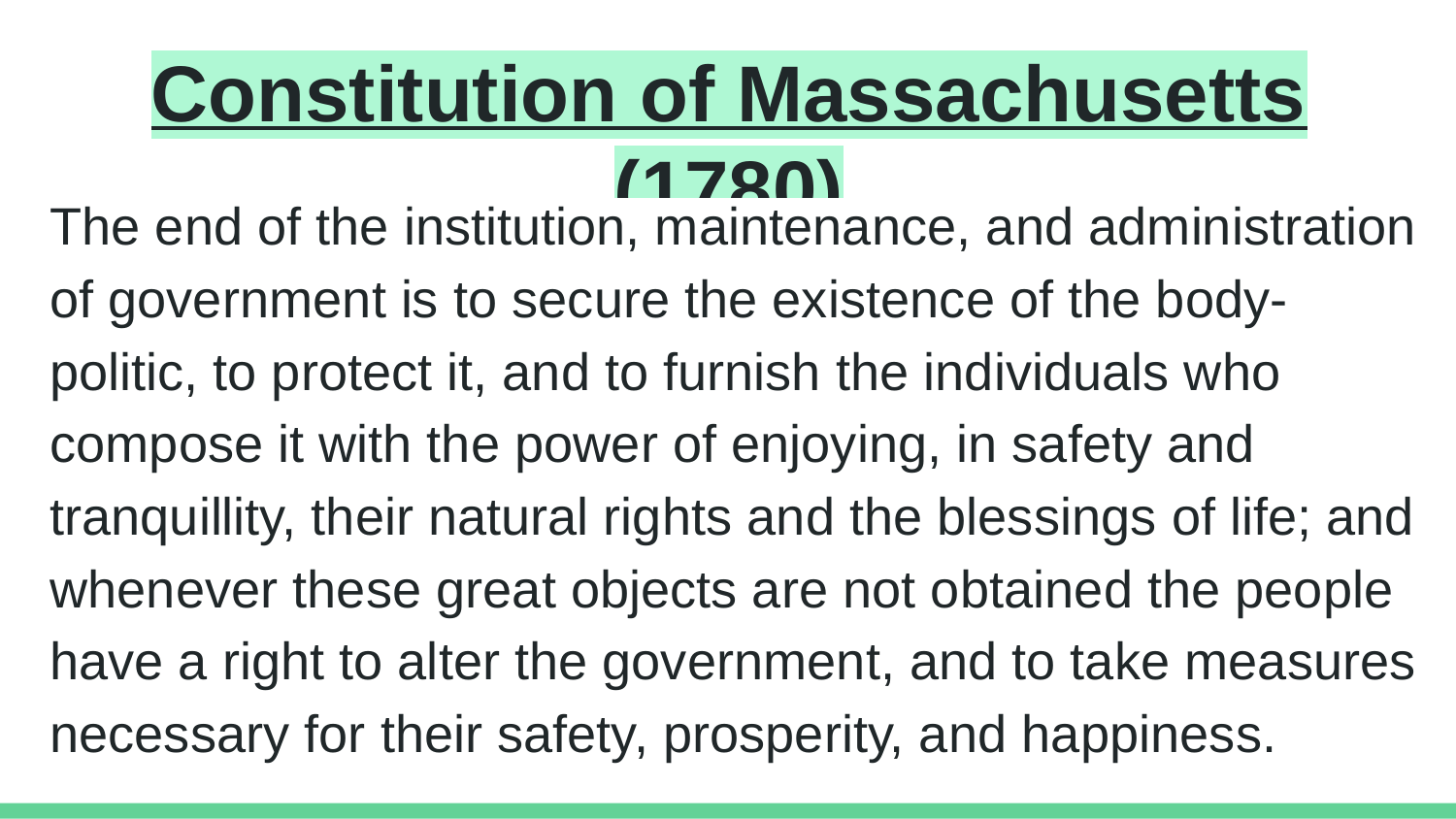

# Constitution of Massachusetts (1780)
The end of the institution, maintenance, and administration of government is to secure the existence of the body-politic, to protect it, and to furnish the individuals who compose it with the power of enjoying, in safety and tranquillity, their natural rights and the blessings of life; and whenever these great objects are not obtained the people have a right to alter the government, and to take measures necessary for their safety, prosperity, and happiness.